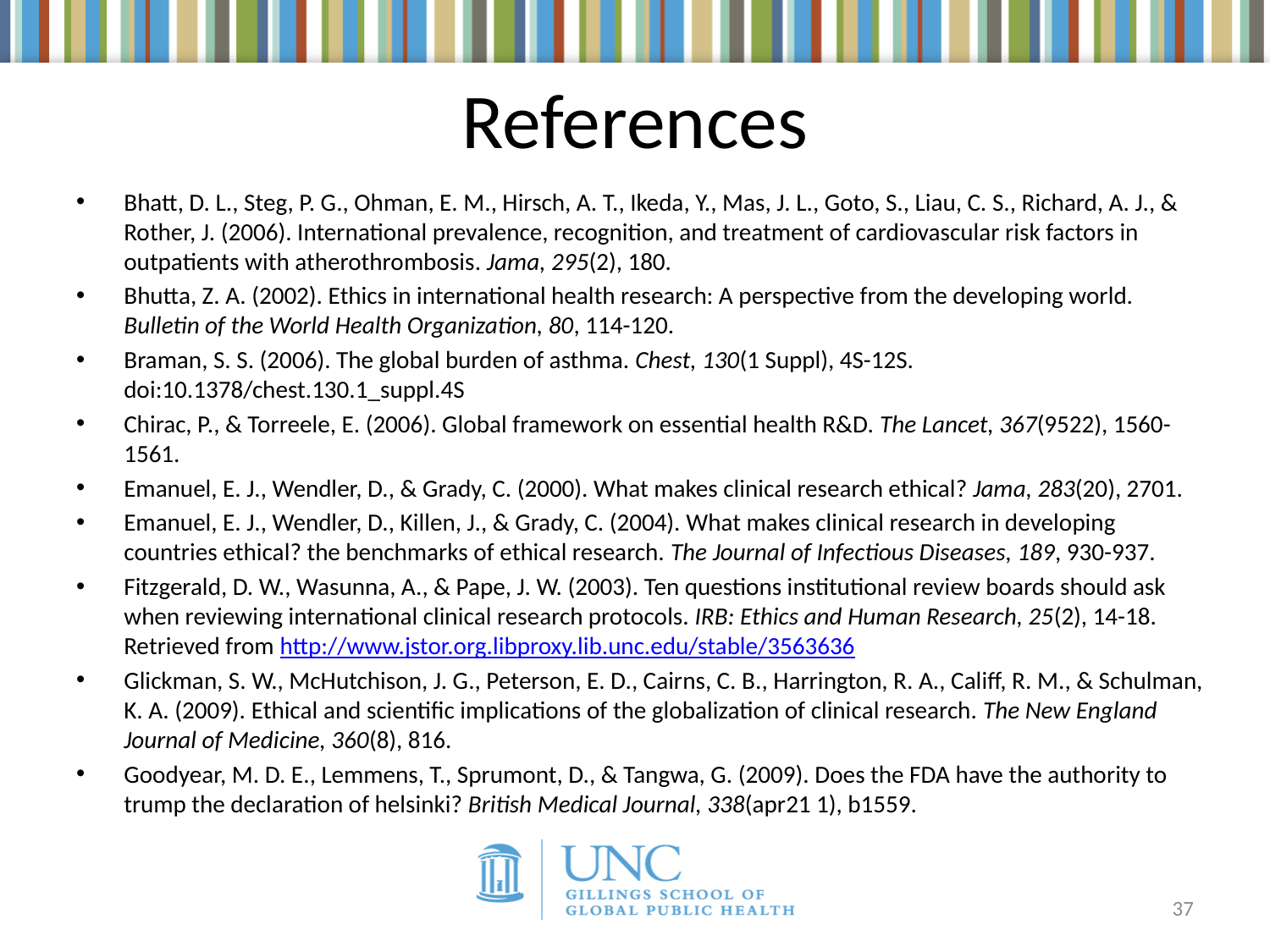

# References
Bhatt, D. L., Steg, P. G., Ohman, E. M., Hirsch, A. T., Ikeda, Y., Mas, J. L., Goto, S., Liau, C. S., Richard, A. J., & Rother, J. (2006). International prevalence, recognition, and treatment of cardiovascular risk factors in outpatients with atherothrombosis. Jama, 295(2), 180.
Bhutta, Z. A. (2002). Ethics in international health research: A perspective from the developing world. Bulletin of the World Health Organization, 80, 114-120.
Braman, S. S. (2006). The global burden of asthma. Chest, 130(1 Suppl), 4S-12S. doi:10.1378/chest.130.1_suppl.4S
Chirac, P., & Torreele, E. (2006). Global framework on essential health R&D. The Lancet, 367(9522), 1560-1561.
Emanuel, E. J., Wendler, D., & Grady, C. (2000). What makes clinical research ethical? Jama, 283(20), 2701.
Emanuel, E. J., Wendler, D., Killen, J., & Grady, C. (2004). What makes clinical research in developing countries ethical? the benchmarks of ethical research. The Journal of Infectious Diseases, 189, 930-937.
Fitzgerald, D. W., Wasunna, A., & Pape, J. W. (2003). Ten questions institutional review boards should ask when reviewing international clinical research protocols. IRB: Ethics and Human Research, 25(2), 14-18. Retrieved from http://www.jstor.org.libproxy.lib.unc.edu/stable/3563636
Glickman, S. W., McHutchison, J. G., Peterson, E. D., Cairns, C. B., Harrington, R. A., Califf, R. M., & Schulman, K. A. (2009). Ethical and scientific implications of the globalization of clinical research. The New England Journal of Medicine, 360(8), 816.
Goodyear, M. D. E., Lemmens, T., Sprumont, D., & Tangwa, G. (2009). Does the FDA have the authority to trump the declaration of helsinki? British Medical Journal, 338(apr21 1), b1559.
37